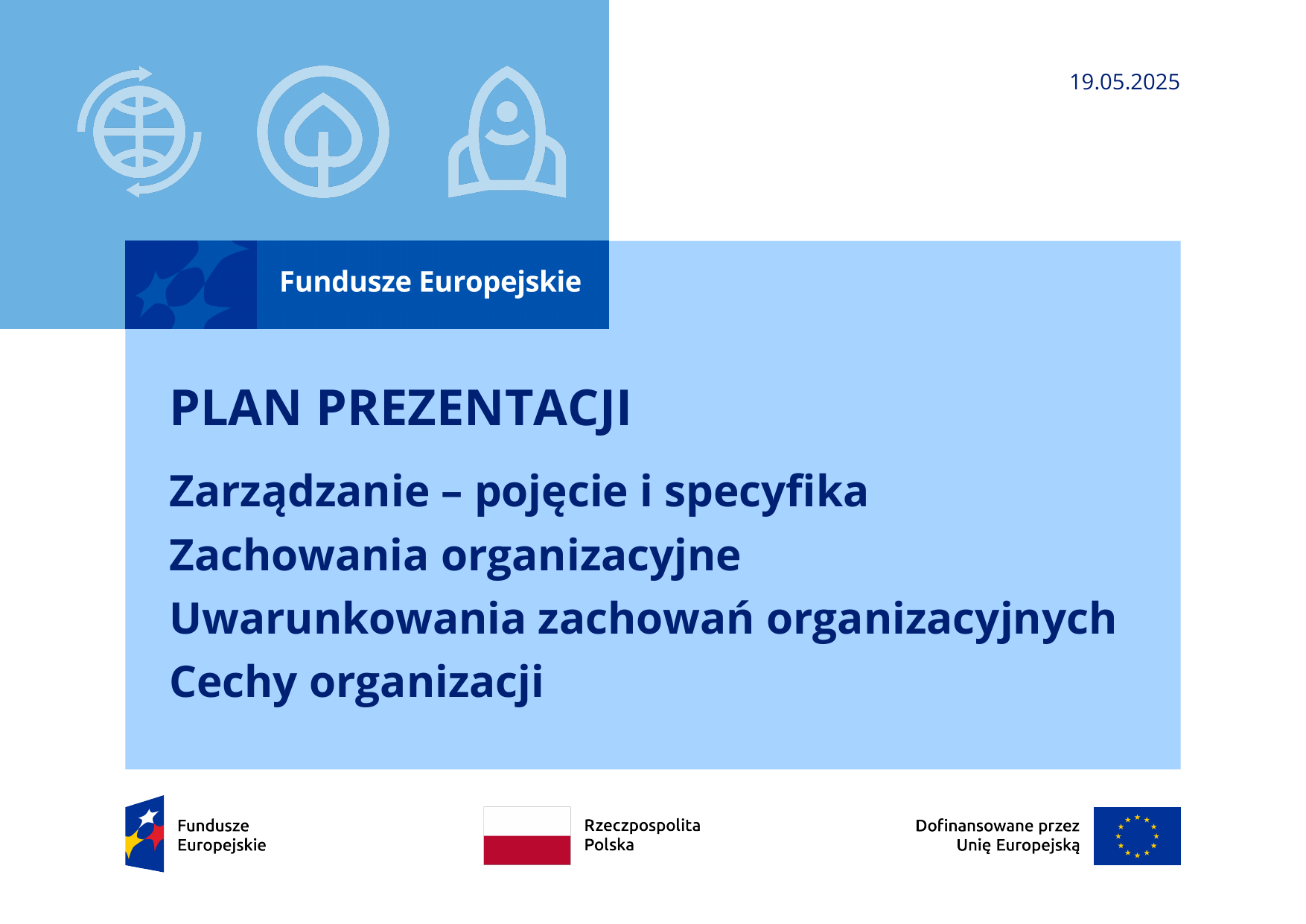

19.05.2025
# PLAN PREZENTACJI
Zarządzanie – pojęcie i specyfika
Zachowania organizacyjne
Uwarunkowania zachowań organizacyjnych
Cechy organizacji